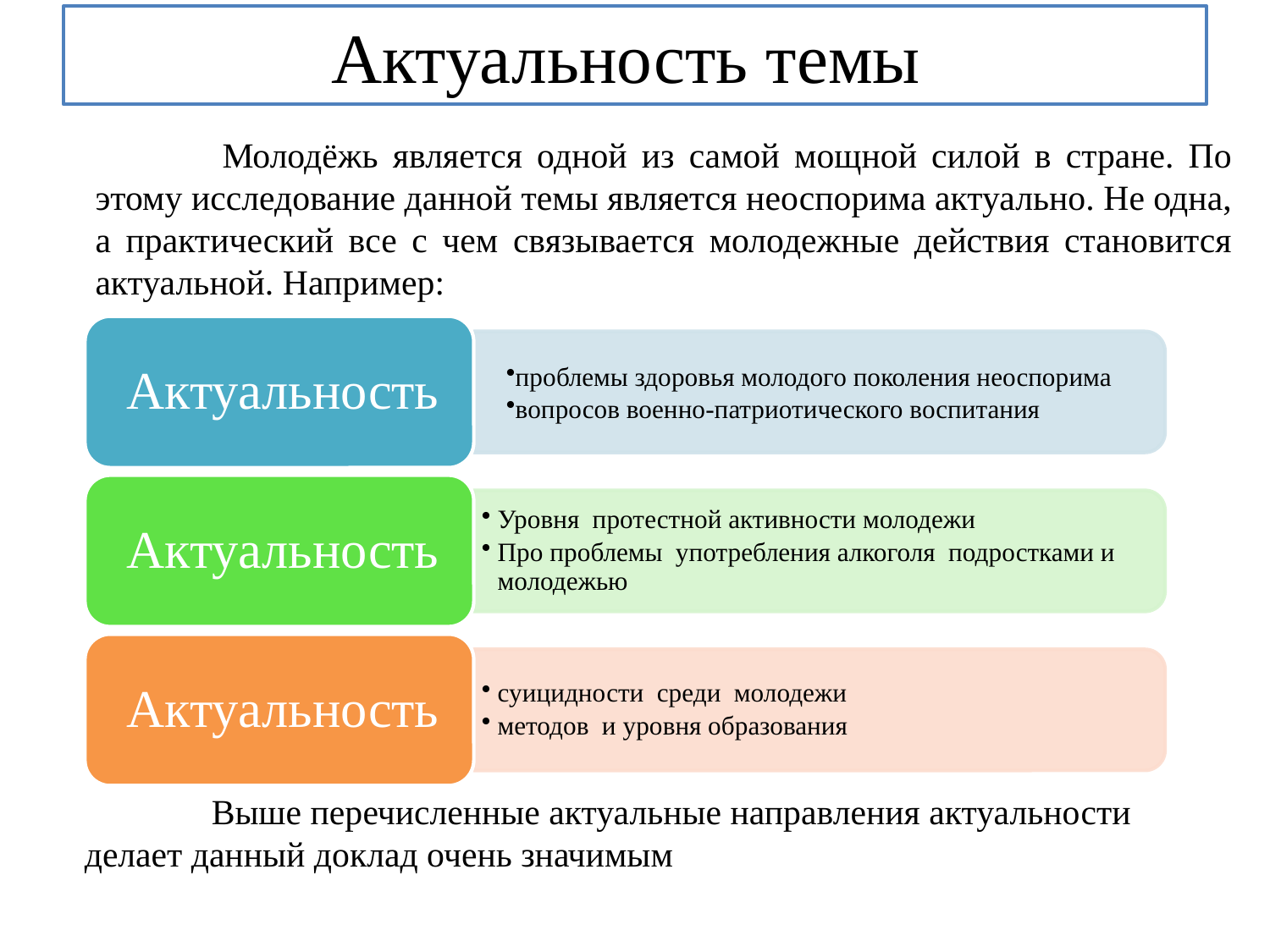

# Актуальность темы
	Молодёжь является одной из самой мощной силой в стране. По этому исследование данной темы является неоспорима актуально. Не одна, а практический все с чем связывается молодежные действия становится актуальной. Например:

	Выше перечисленные актуальные направления актуальности делает данный доклад очень значимым
проблемы здоровья молодого поколения неоспорима
вопросов военно-патриотического воспитания
Актуальность
Уровня  протестной активности молодежи
Про проблемы  употребления алкоголя  подростками и молодежью
Актуальность
суицидности  среди  молодежи
методов  и уровня образования
Актуальность